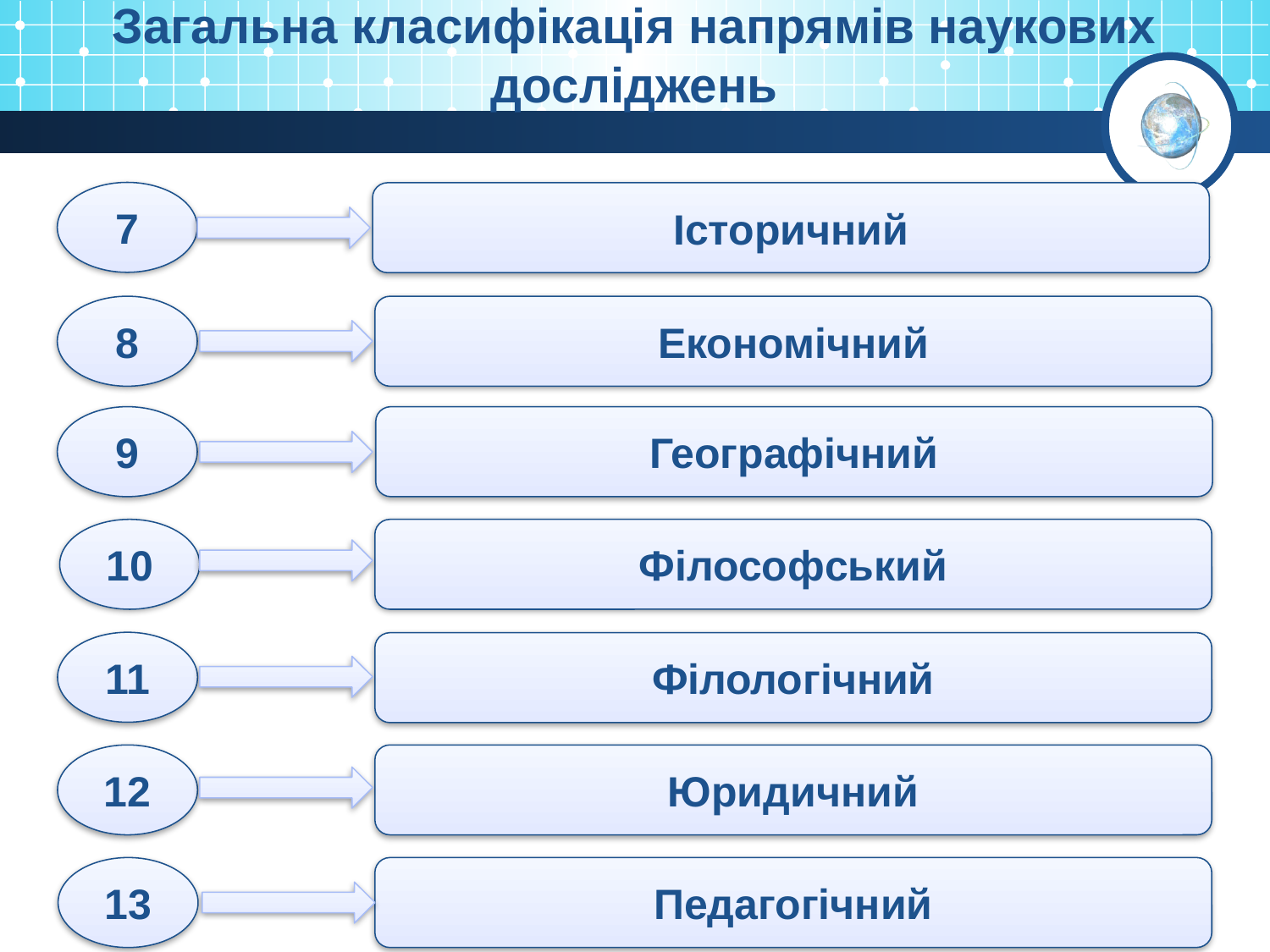

Загальна класифікація напрямів наукових досліджень
7
Історичний

8
Економічний

9
Географічний

10
Філософський

11
Філологічний

Юридичний
12

13
Педагогічний